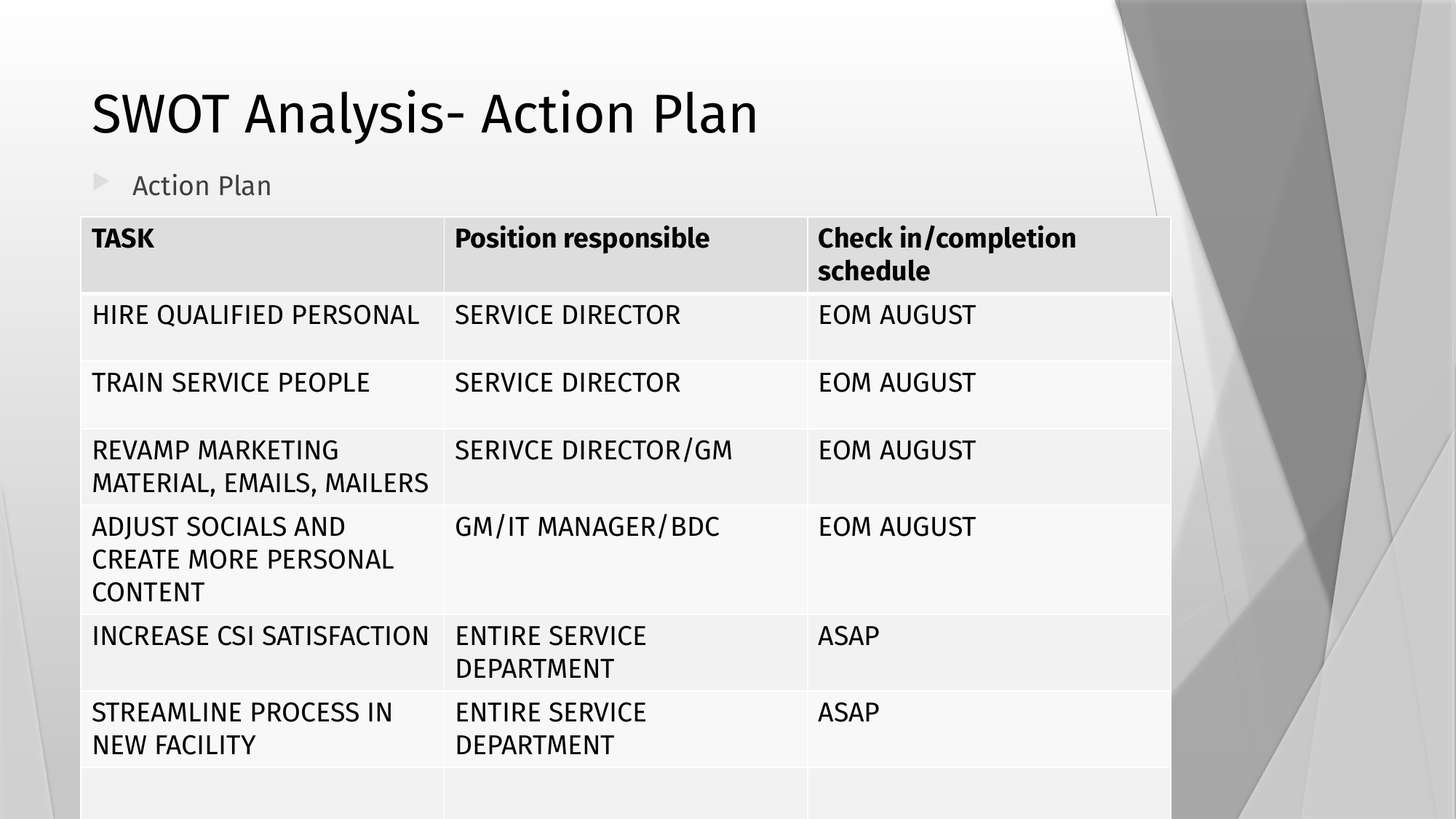

# SWOT Analysis- Action Plan
Action Plan

| TASK | Position responsible | Check in/completion schedule |
| --- | --- | --- |
| HIRE QUALIFIED PERSONAL | SERVICE DIRECTOR | EOM AUGUST |
| TRAIN SERVICE PEOPLE | SERVICE DIRECTOR | EOM AUGUST |
| REVAMP MARKETING MATERIAL, EMAILS, MAILERS | SERIVCE DIRECTOR/GM | EOM AUGUST |
| ADJUST SOCIALS AND CREATE MORE PERSONAL CONTENT | GM/IT MANAGER/BDC | EOM AUGUST |
| INCREASE CSI SATISFACTION | ENTIRE SERVICE DEPARTMENT | ASAP |
| STREAMLINE PROCESS IN NEW FACILITY | ENTIRE SERVICE DEPARTMENT | ASAP |
|  |  |  |